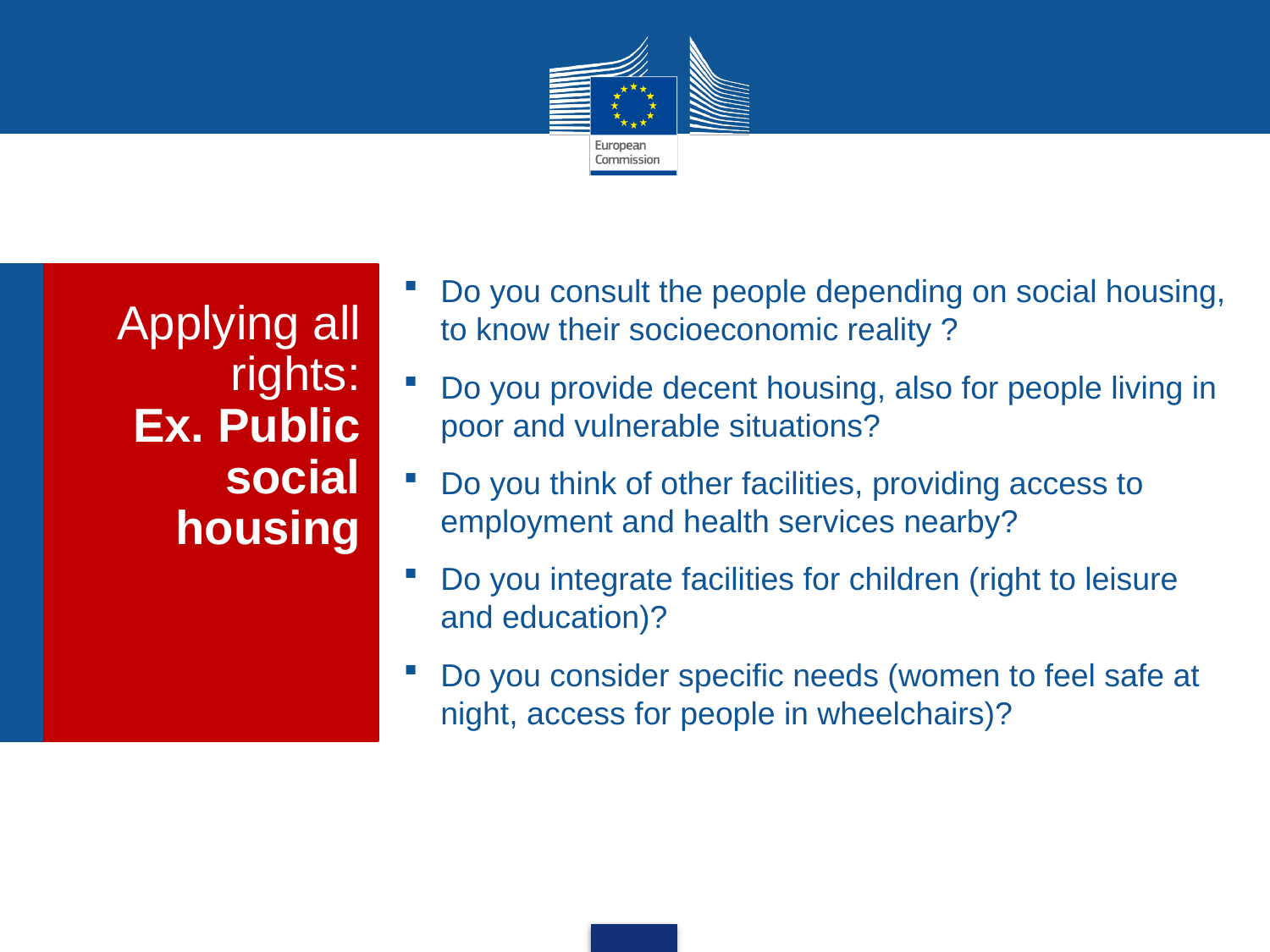

Do you consult the people depending on social housing, to know their socioeconomic reality ?
Do you provide decent housing, also for people living in poor and vulnerable situations?
Do you think of other facilities, providing access to employment and health services nearby?
Do you integrate facilities for children (right to leisure and education)?
Do you consider specific needs (women to feel safe at night, access for people in wheelchairs)?

Applying all rights:
Ex. Public social housing